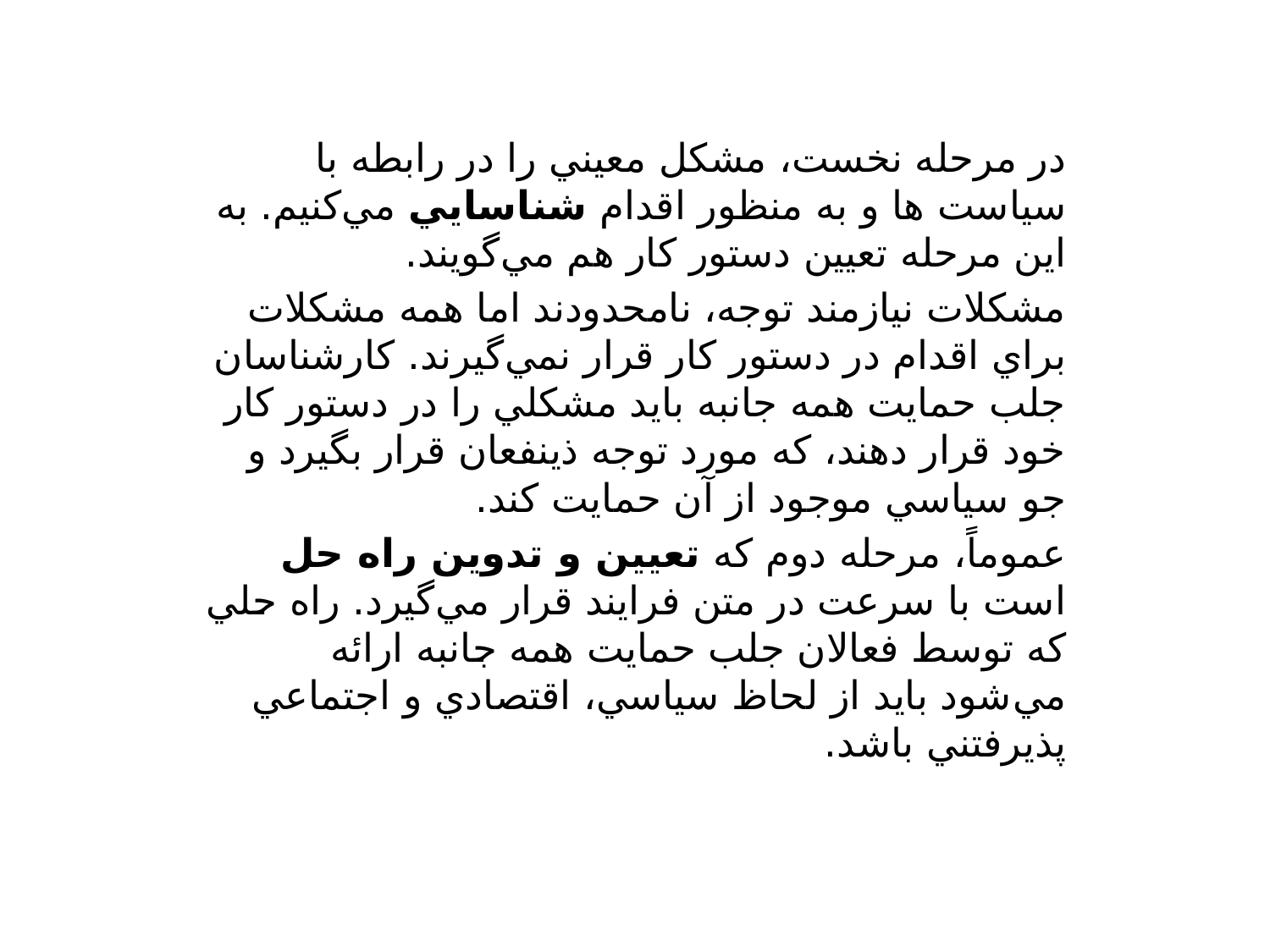

در مرحله نخست، مشکل معيني را در رابطه با سياست ها و به منظور اقدام شناسايي مي‌کنيم. به ‌اين مرحله تعيين دستور کار هم مي‌گويند.
مشکلات نيازمند توجه، نامحدودند اما همه مشکلات براي اقدام در دستور کار قرار نمي‌گيرند. کارشناسان جلب حمايت همه جانبه بايد مشکلي را در دستور کار خود قرار دهند، که مورد توجه ذينفعان قرار بگيرد و جو سياسي موجود از آن حمايت کند.
عموماً، مرحله دوم که تعيين و تدوين راه حل است با سرعت در متن فرايند قرار مي‌گيرد. راه حلي که توسط فعالان جلب حمايت همه جانبه ارائه مي‌شود بايد از لحاظ سياسي، اقتصادي و اجتماعي پذيرفتني باشد.